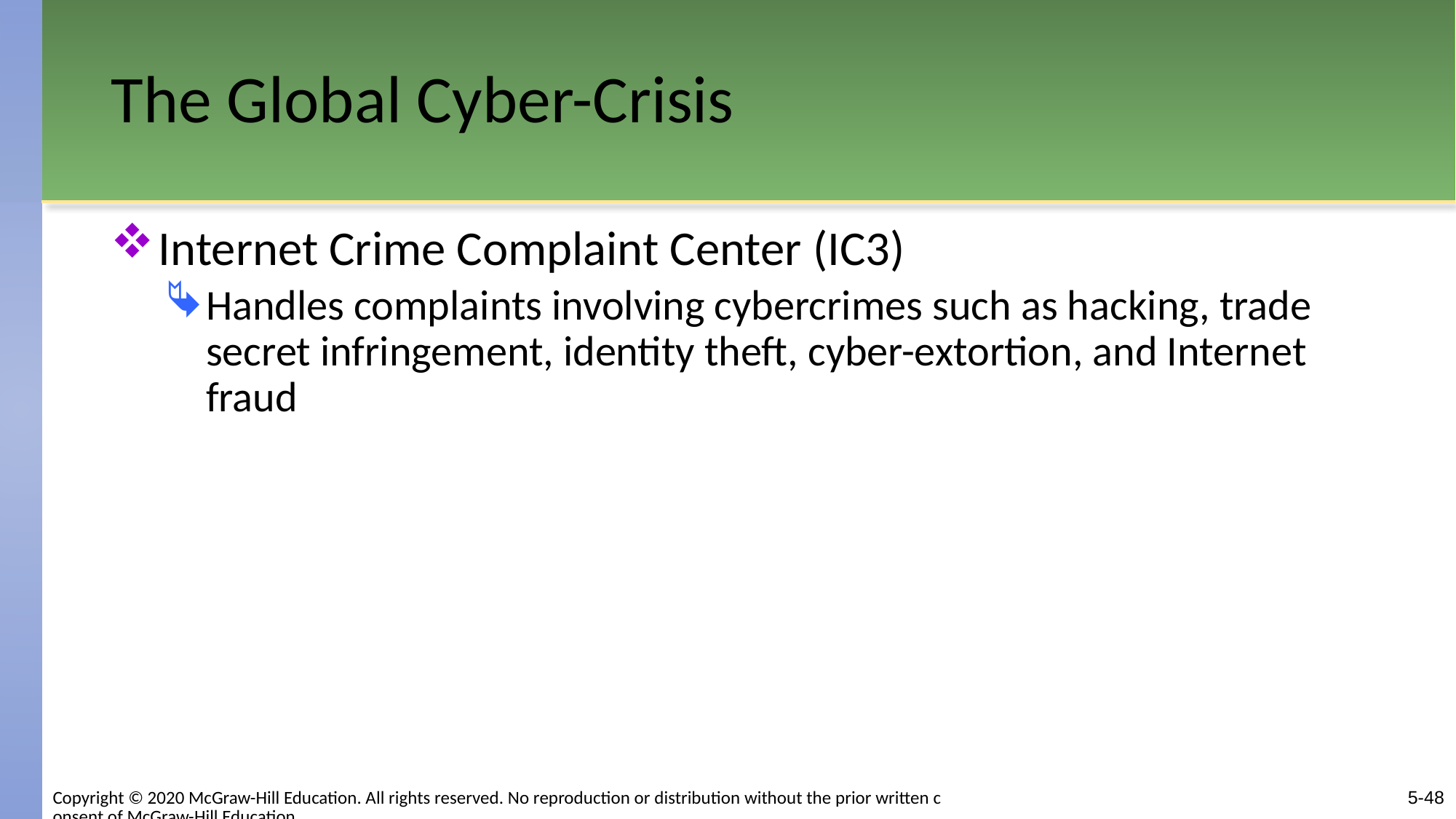

# The Global Cyber-Crisis
Internet Crime Complaint Center (IC3)
Handles complaints involving cybercrimes such as hacking, trade secret infringement, identity theft, cyber-extortion, and Internet fraud
Copyright © 2020 McGraw-Hill Education. All rights reserved. No reproduction or distribution without the prior written consent of McGraw-Hill Education.
5-48